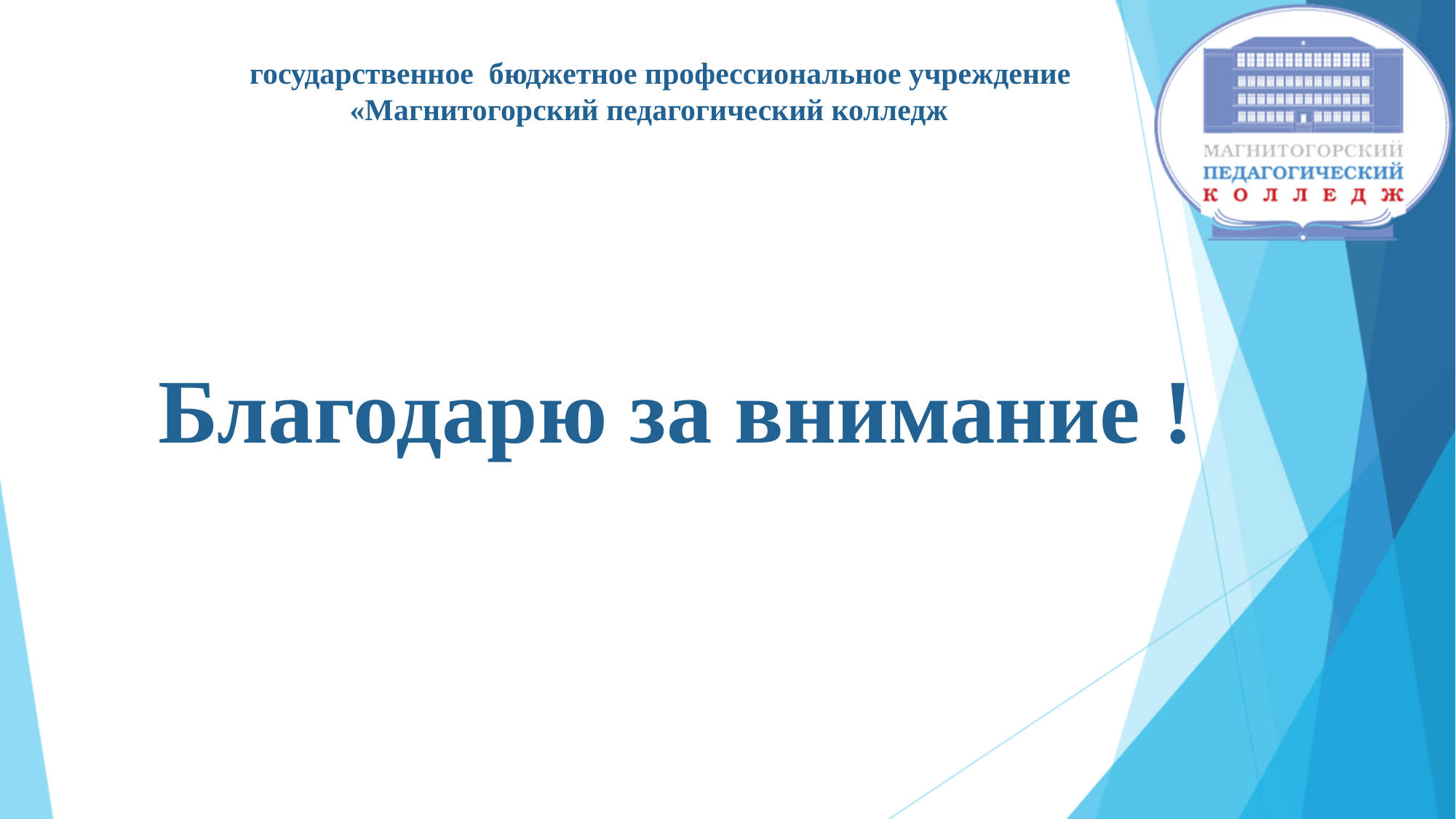

государственное  бюджетное профессиональное учреждение «Магнитогорский педагогический колледж
# Благодарю за внимание !